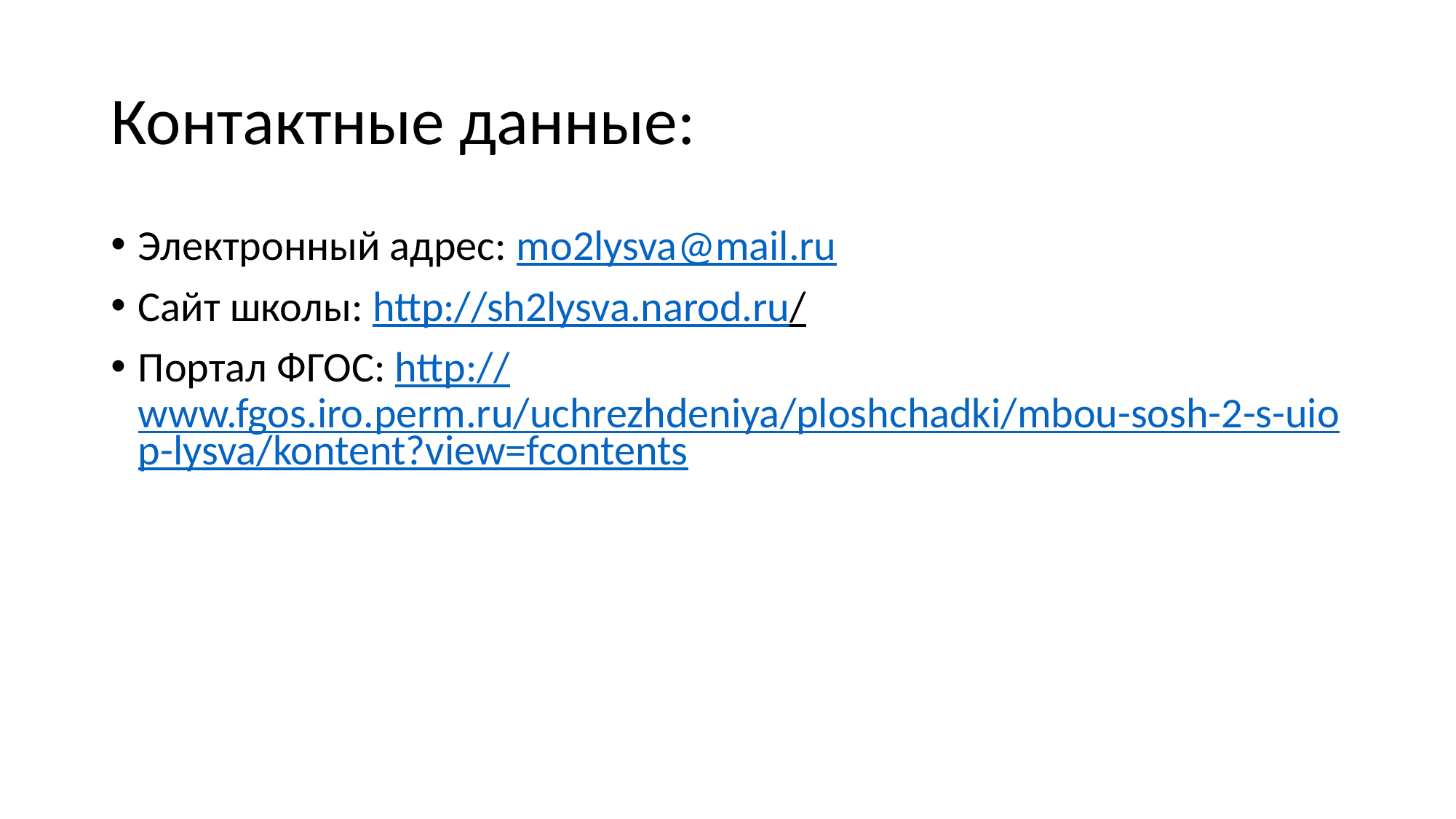

# Контактные данные:
Электронный адрес: mo2lysva@mail.ru
Сайт школы: http://sh2lysva.narod.ru/
Портал ФГОС: http://www.fgos.iro.perm.ru/uchrezhdeniya/ploshchadki/mbou-sosh-2-s-uiop-lysva/kontent?view=fcontents